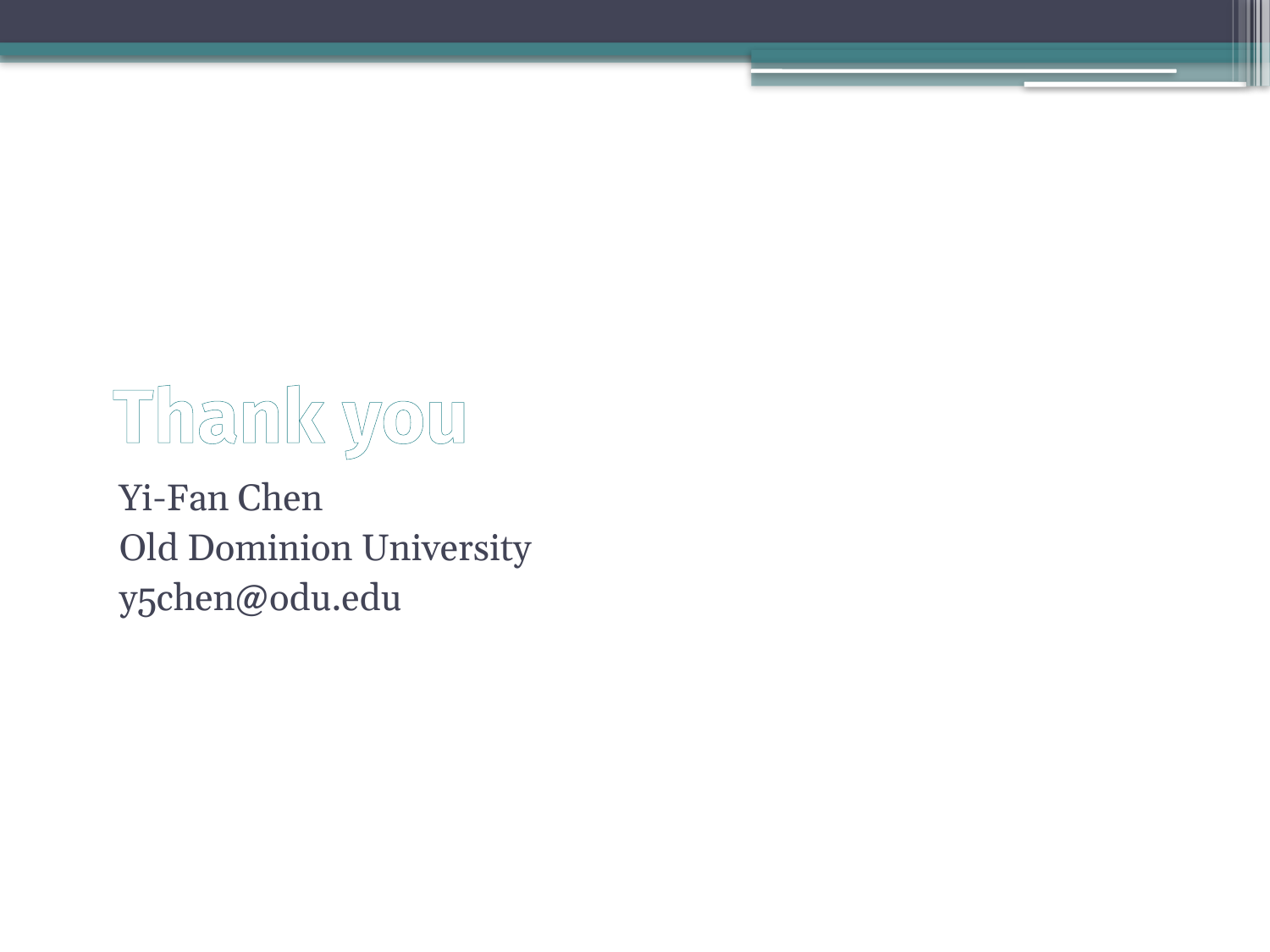

# Thank you
Yi-Fan Chen
Old Dominion University
y5chen@odu.edu